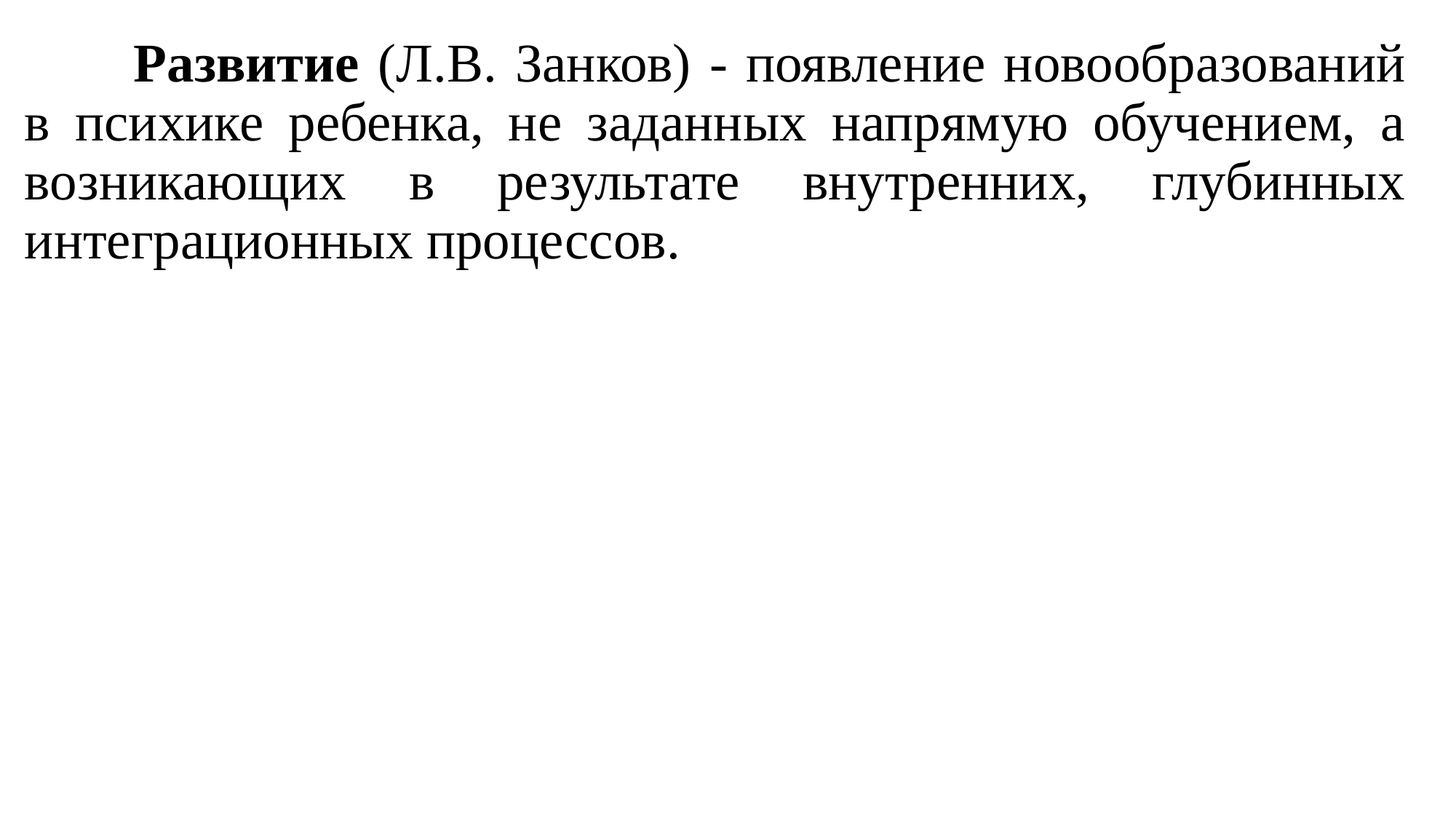

Развитие (Л.B. Занков) - появление новообразований в психике ребенка, не заданных напрямую обучением, а возникающих в результате внутренних, глубинных интеграционных процессов.
	Общее развитие - появление таких новообразований во всех сферах психики - ума, воли, чувств ученика, когда каждое новообразование становится плодом взаимодействия всех этих сфер и продвигает личность в целом.
	Когнитивные (познавательные) структуры - возникают в процессе обучения.